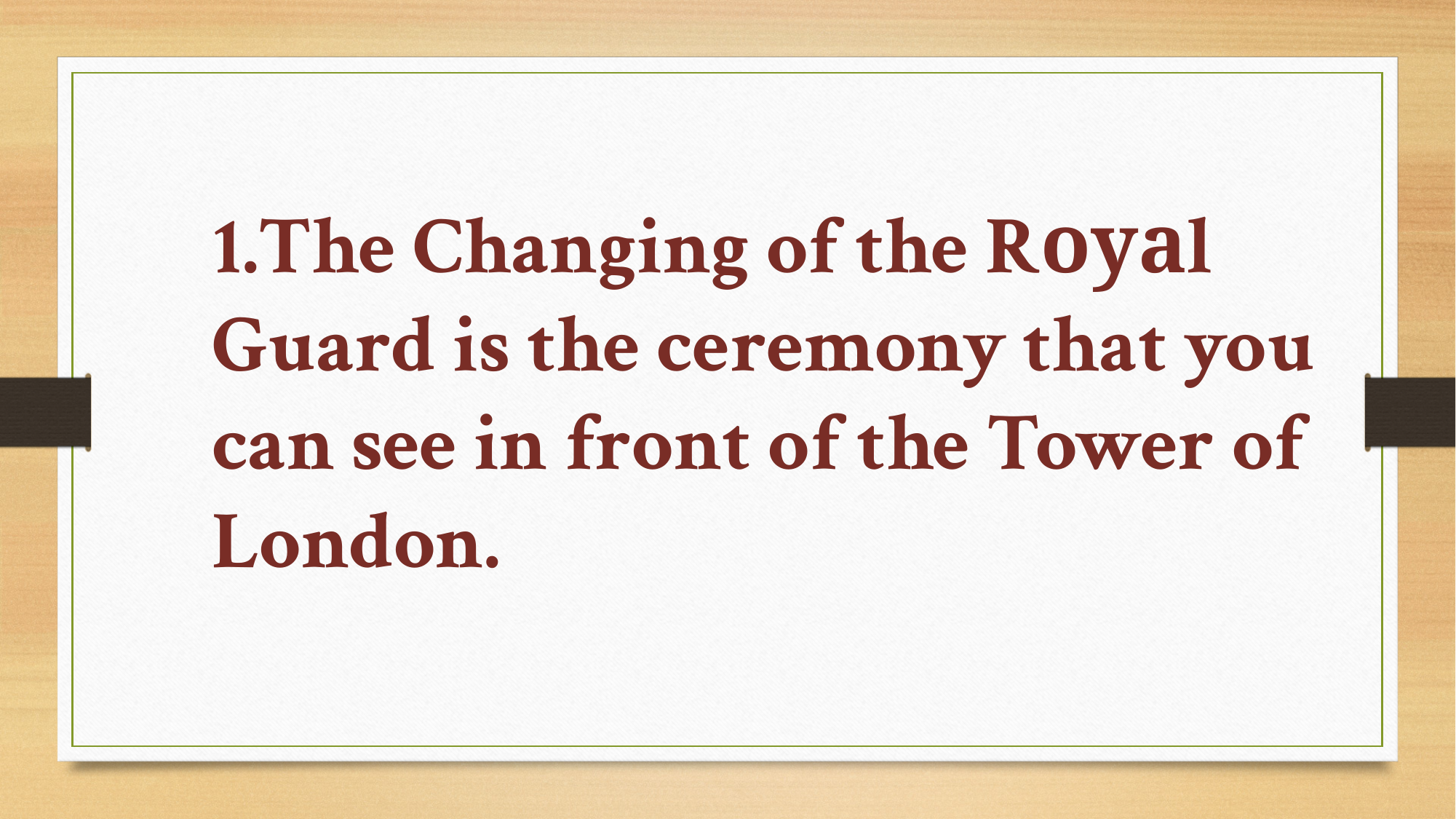

1.The Changing of the Rоуаl Guard is the ceremony that you can see in front of the Tower of London.